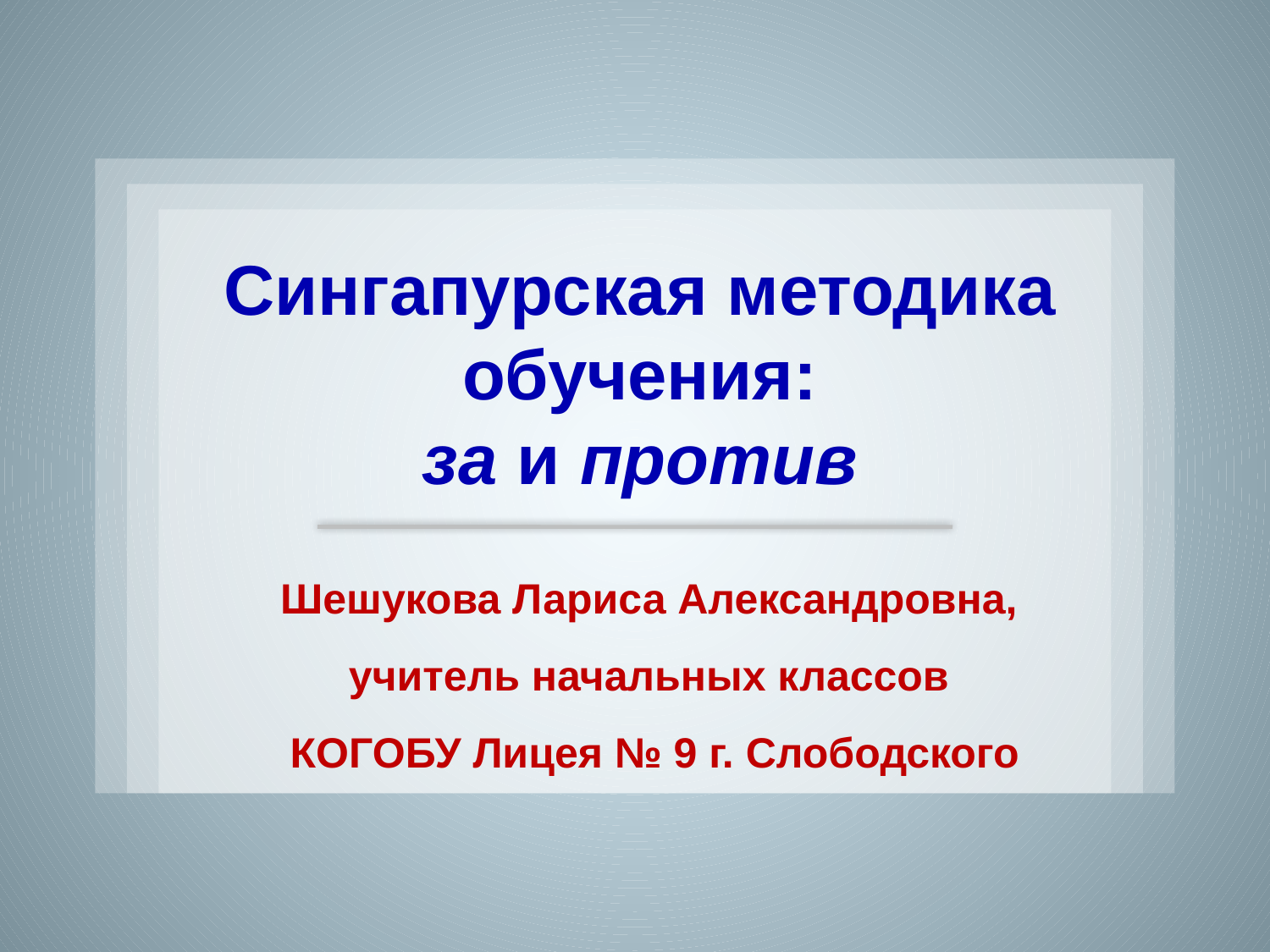

# Сингапурская методика обучения: за и против
Шешукова Лариса Александровна,
учитель начальных классов
КОГОБУ Лицея № 9 г. Слободского